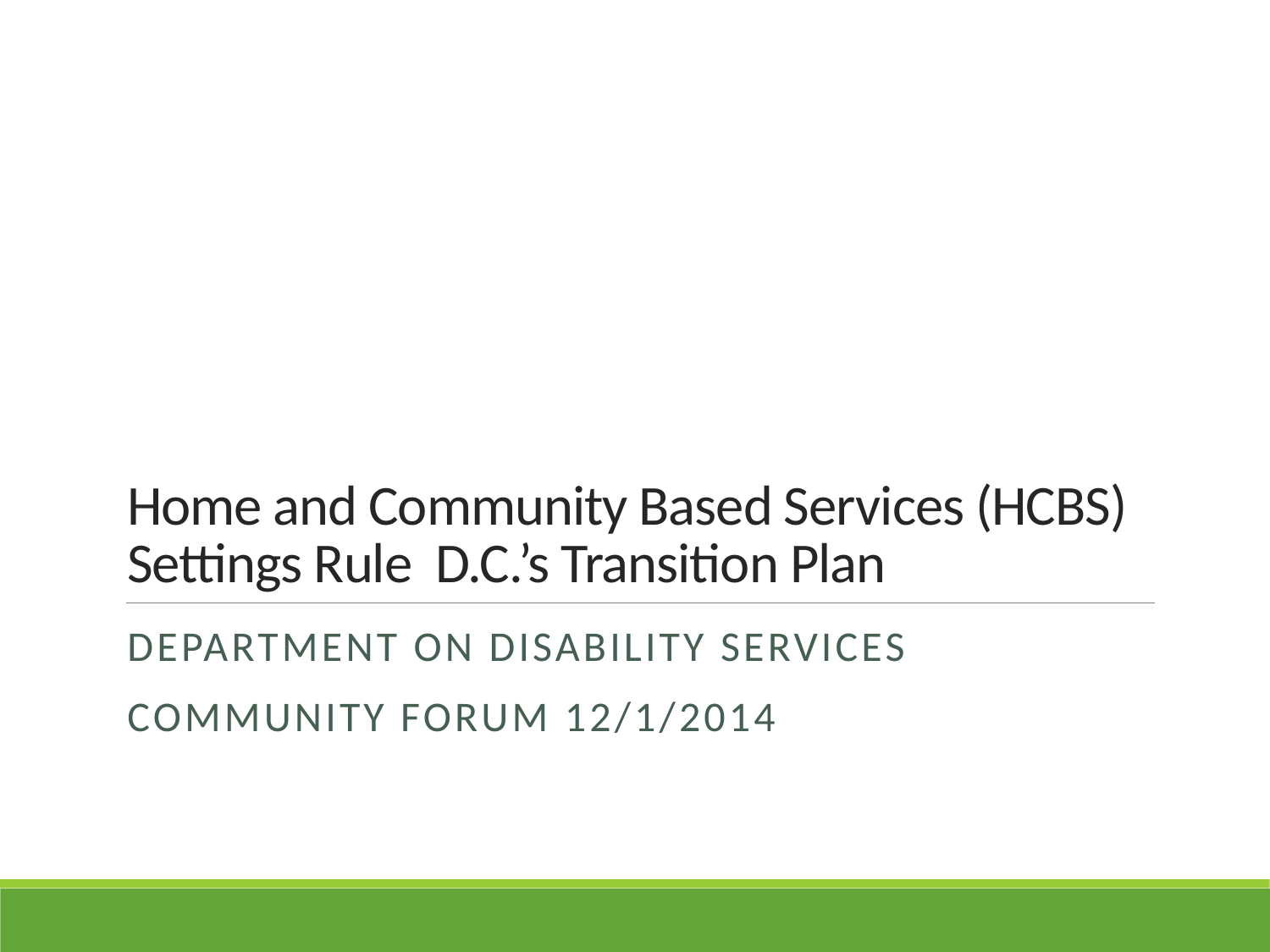

# Home and Community Based Services (HCBS) Settings Rule  D.C.’s Transition Plan
Department on Disability services
Community forum 12/1/2014